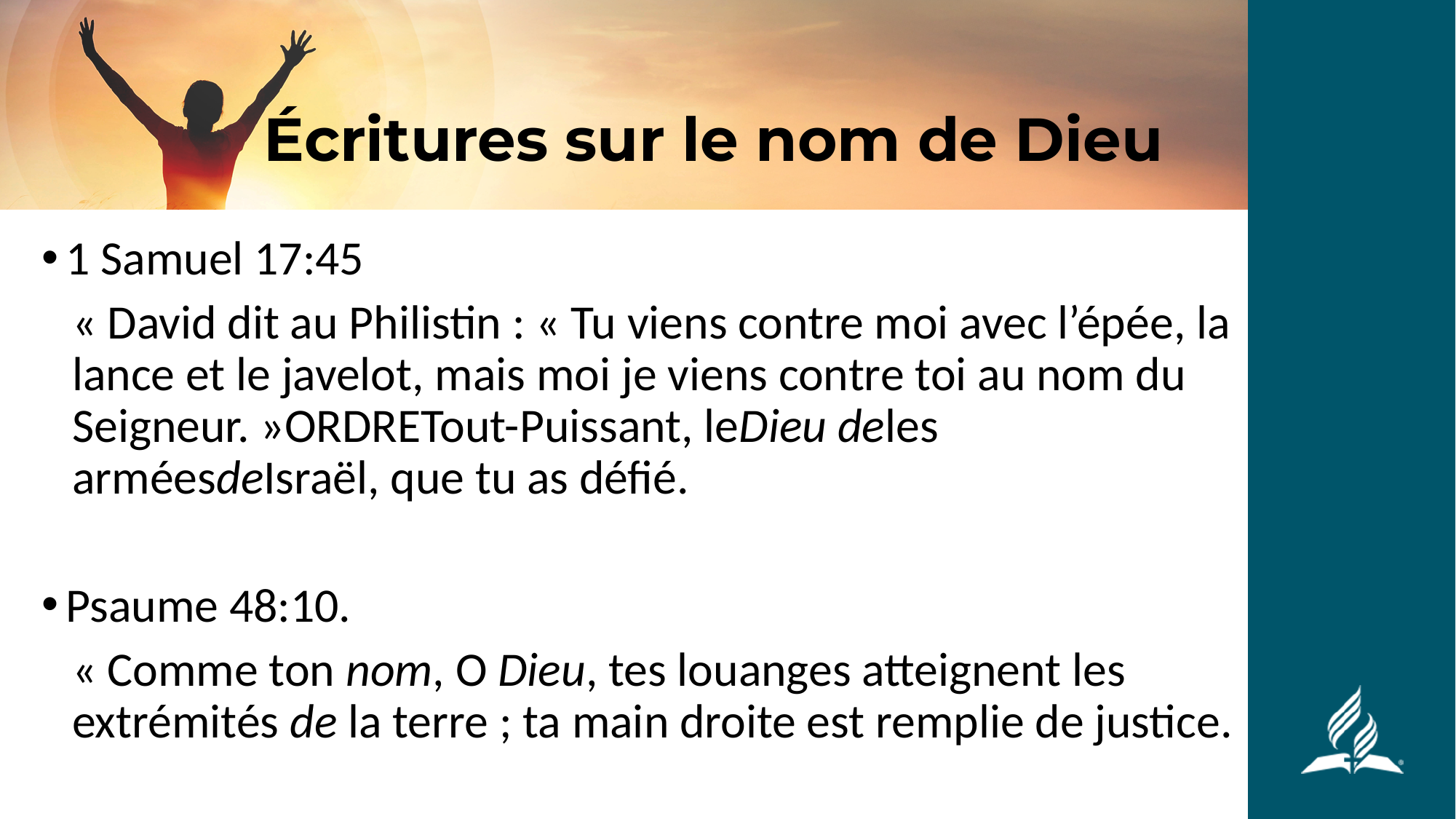

# Écritures sur le nom de Dieu
1 Samuel 17:45
« David dit au Philistin : « Tu viens contre moi avec l’épée, la lance et le javelot, mais moi je viens contre toi au nom du Seigneur. »ordreTout-Puissant, leDieu deles arméesdeIsraël, que tu as défié.

Psaume 48:10.
« Comme ton nom, O Dieu, tes louanges atteignent les extrémités de la terre ; ta main droite est remplie de justice.